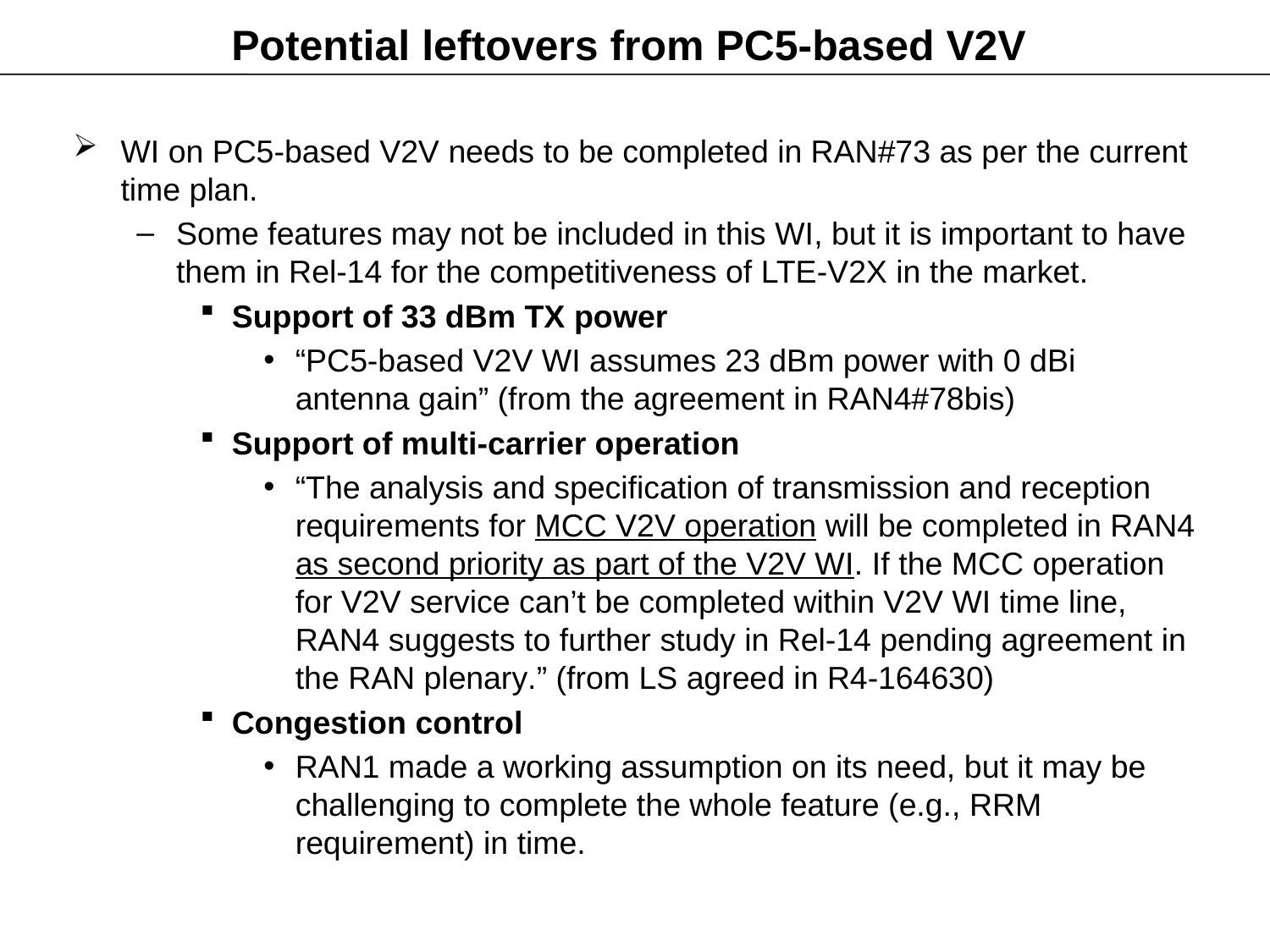

# Potential leftovers from PC5-based V2V
WI on PC5-based V2V needs to be completed in RAN#73 as per the current time plan.
Some features may not be included in this WI, but it is important to have them in Rel-14 for the competitiveness of LTE-V2X in the market.
Support of 33 dBm TX power
“PC5-based V2V WI assumes 23 dBm power with 0 dBi antenna gain” (from the agreement in RAN4#78bis)
Support of multi-carrier operation
“The analysis and specification of transmission and reception requirements for MCC V2V operation will be completed in RAN4 as second priority as part of the V2V WI. If the MCC operation for V2V service can’t be completed within V2V WI time line, RAN4 suggests to further study in Rel-14 pending agreement in the RAN plenary.” (from LS agreed in R4-164630)
Congestion control
RAN1 made a working assumption on its need, but it may be challenging to complete the whole feature (e.g., RRM requirement) in time.